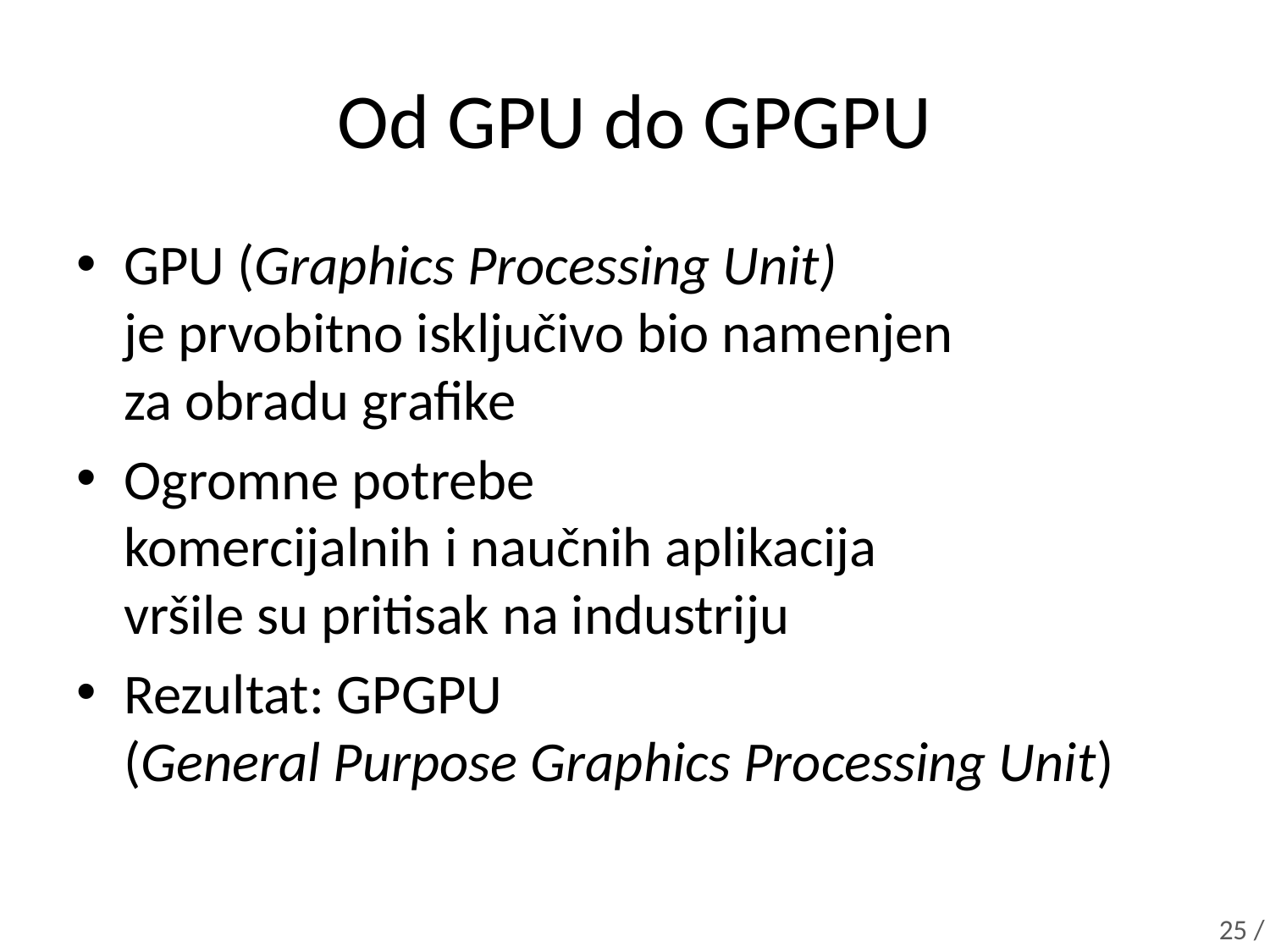

# Od GPU do GPGPU
GPU (Graphics Processing Unit)
je prvobitno isključivo bio namenjen
za obradu grafike
Ogromne potrebe
komercijalnih i naučnih aplikacija
vršile su pritisak na industriju
Rezultat: GPGPU
(General Purpose Graphics Processing Unit)